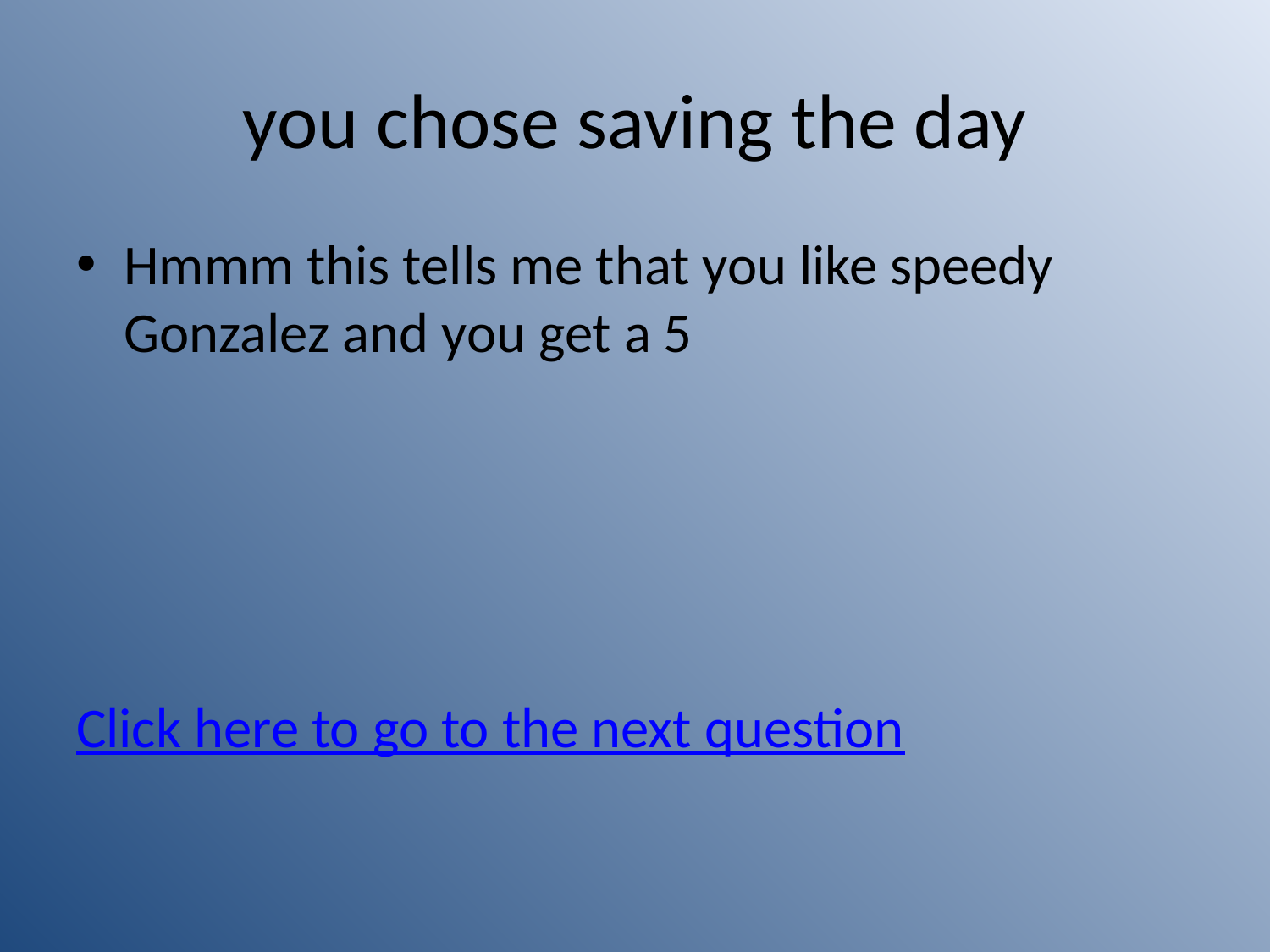

# you chose saving the day
Hmmm this tells me that you like speedy Gonzalez and you get a 5

Click here to go to the next question